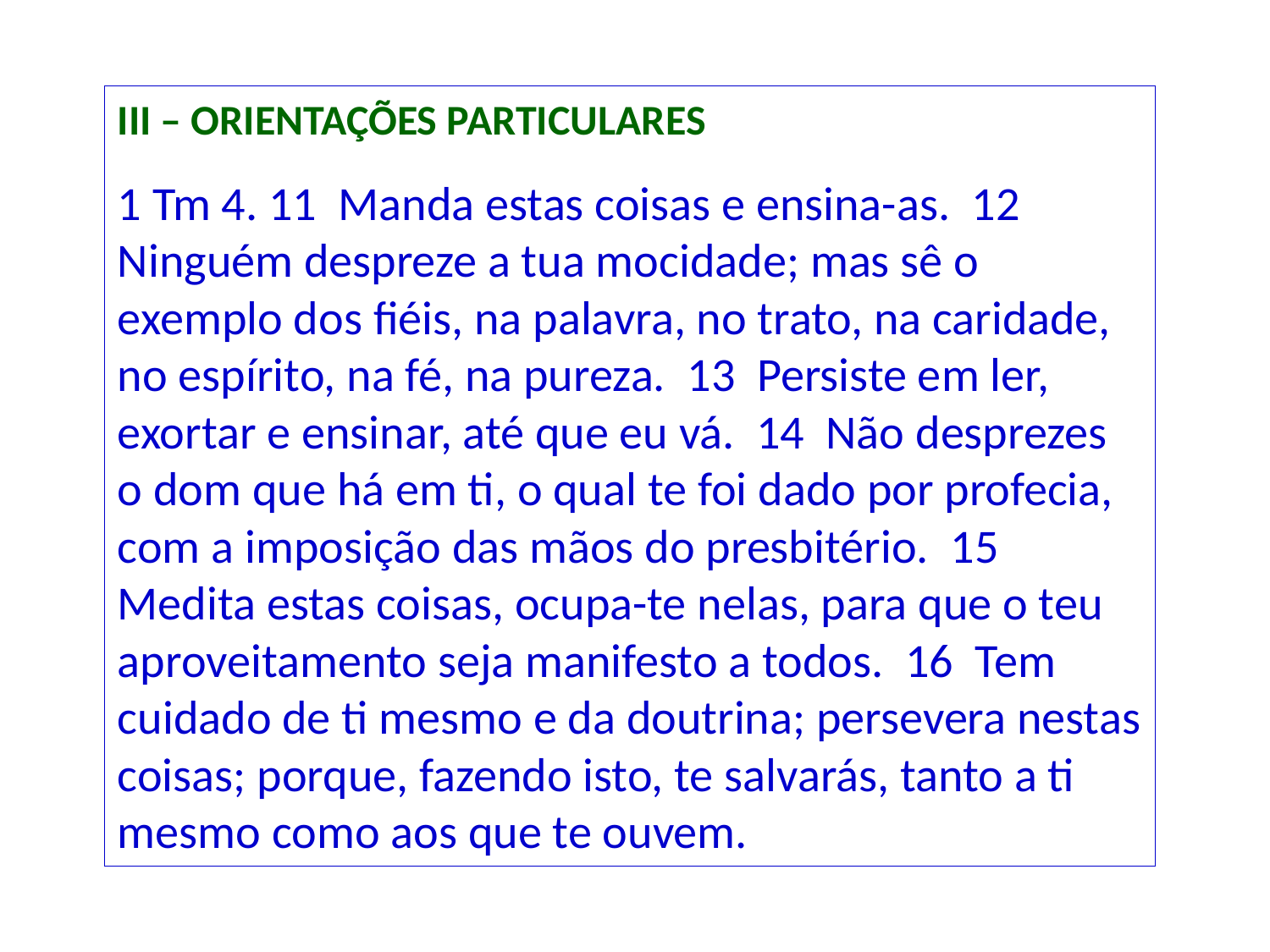

III – Orientações Particulares

1 Tm 4. 11  Manda estas coisas e ensina-as.  12  Ninguém despreze a tua mocidade; mas sê o exemplo dos fiéis, na palavra, no trato, na caridade, no espírito, na fé, na pureza.  13  Persiste em ler, exortar e ensinar, até que eu vá.  14  Não desprezes o dom que há em ti, o qual te foi dado por profecia, com a imposição das mãos do presbitério.  15  Medita estas coisas, ocupa-te nelas, para que o teu aproveitamento seja manifesto a todos.  16  Tem cuidado de ti mesmo e da doutrina; persevera nestas coisas; porque, fazendo isto, te salvarás, tanto a ti mesmo como aos que te ouvem.